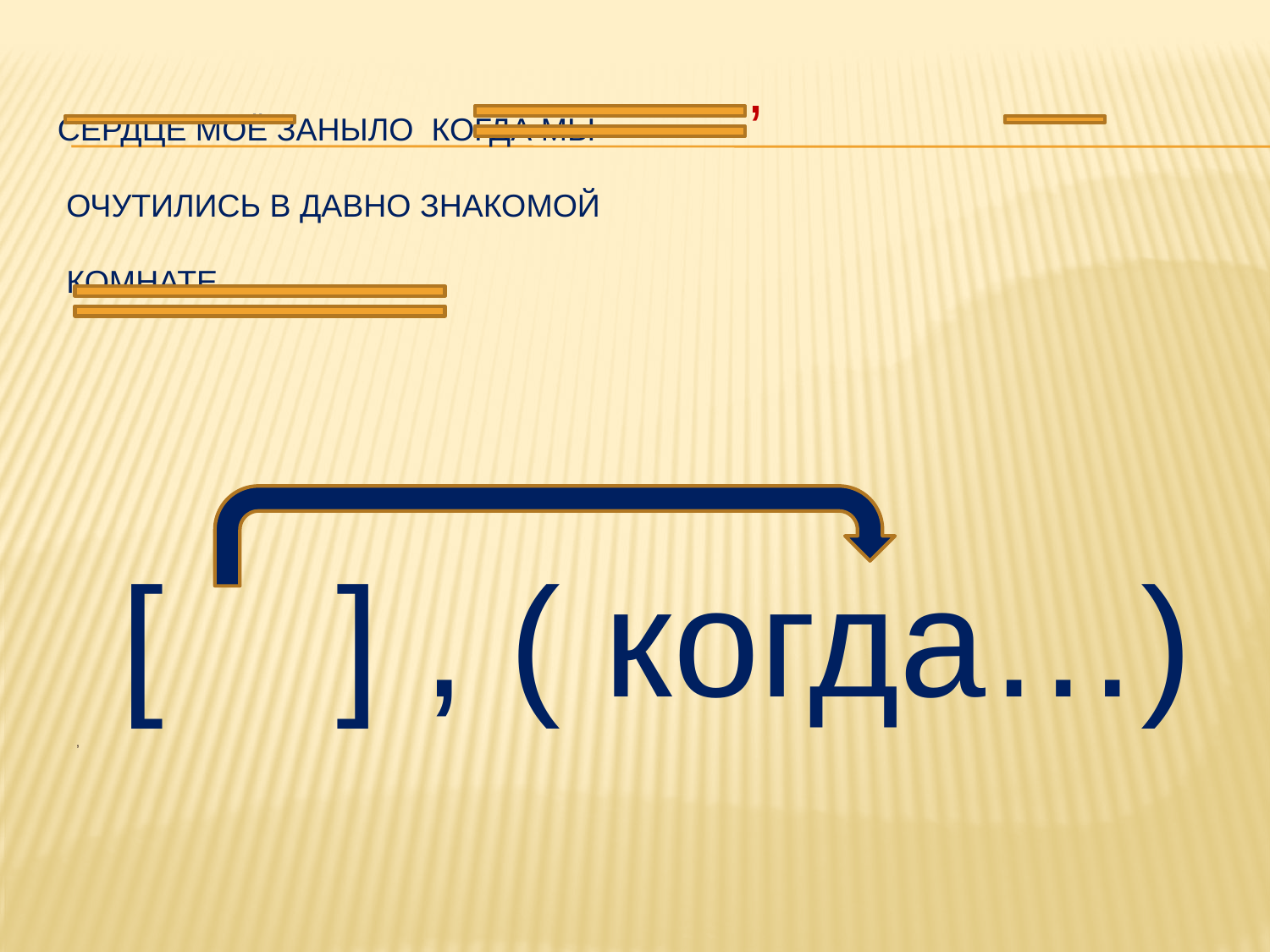

,
# Сердце моё заныло  когда мы очутились в давно знакомой комнате.

[    ] , ( когда…)
,